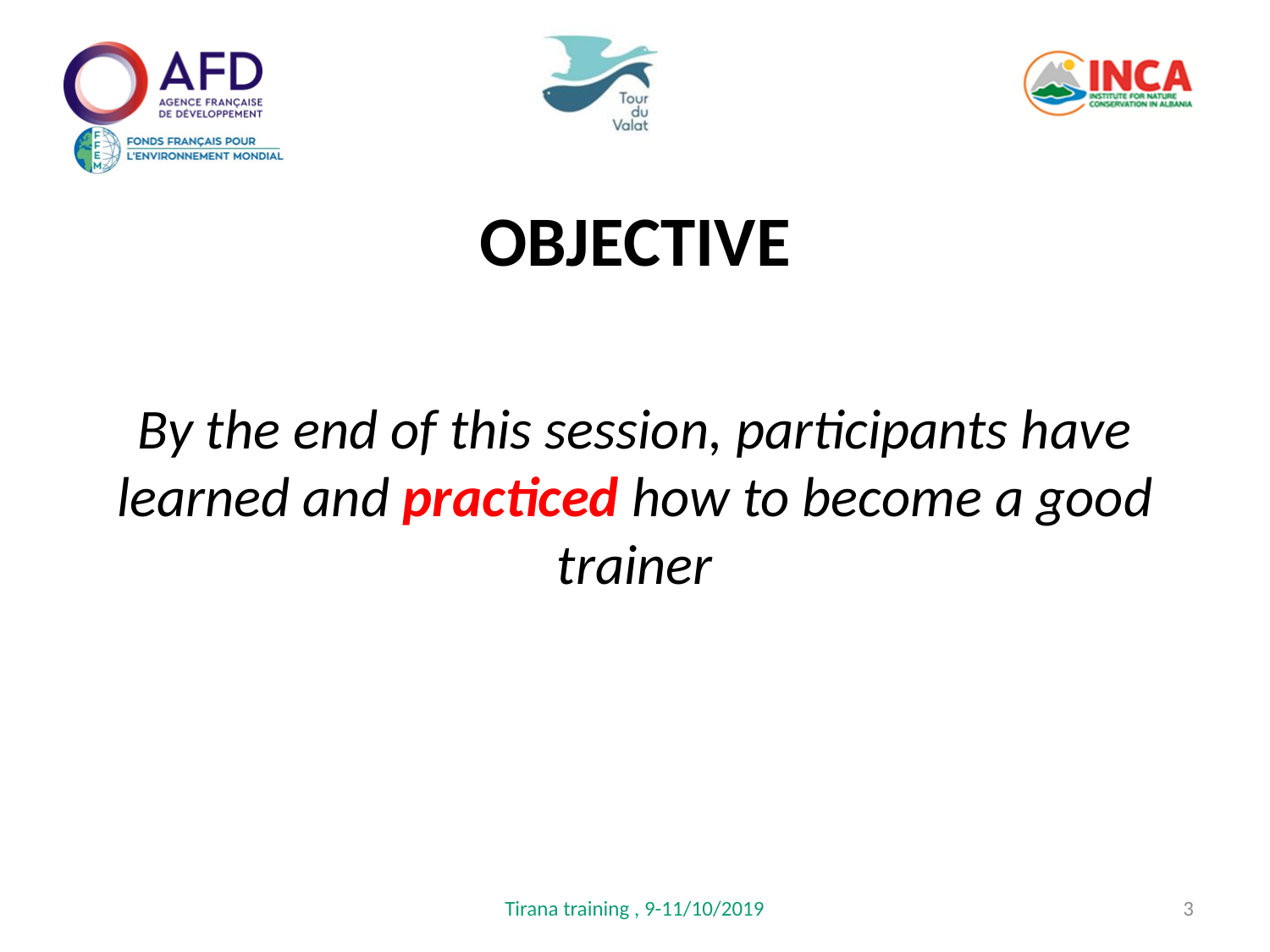

# OBJECTIVE

By the end of this session, participants have learned and practiced how to become a good trainer
Tirana training , 9-11/10/2019
3